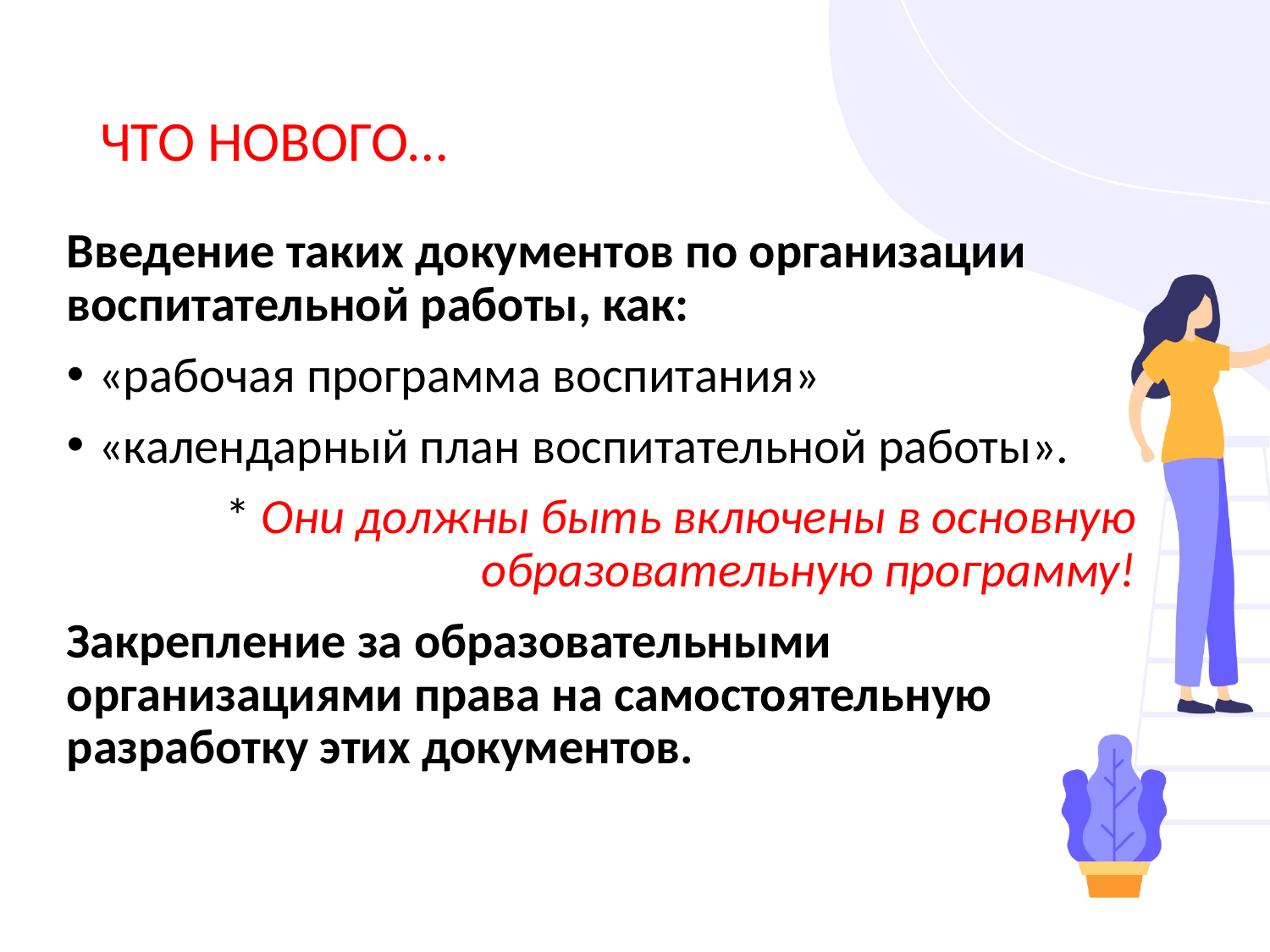

# ЧТО НОВОГО…
Введение таких документов по организации воспитательной работы, как:
«рабочая программа воспитания»
«календарный план воспитательной работы».
* Они должны быть включены в основную образовательную программу!
Закрепление за образовательными организациями права на самостоятельную разработку этих документов.